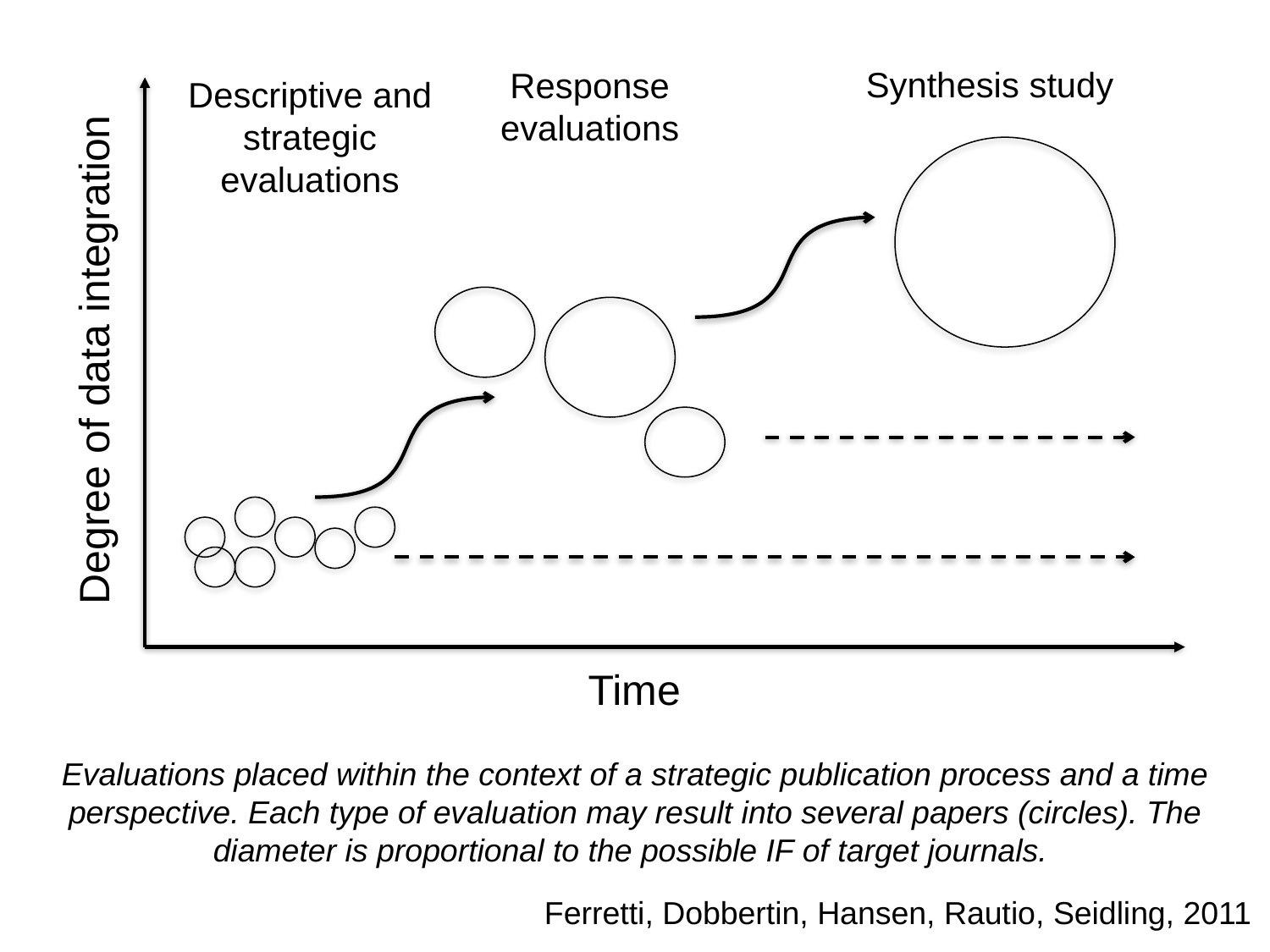

Synthesis study
Response
evaluations
Descriptive and strategic evaluations

Degree of data integration

Time
Evaluations placed within the context of a strategic publication process and a time perspective. Each type of evaluation may result into several papers (circles). The diameter is proportional to the possible IF of target journals.
Ferretti, Dobbertin, Hansen, Rautio, Seidling, 2011